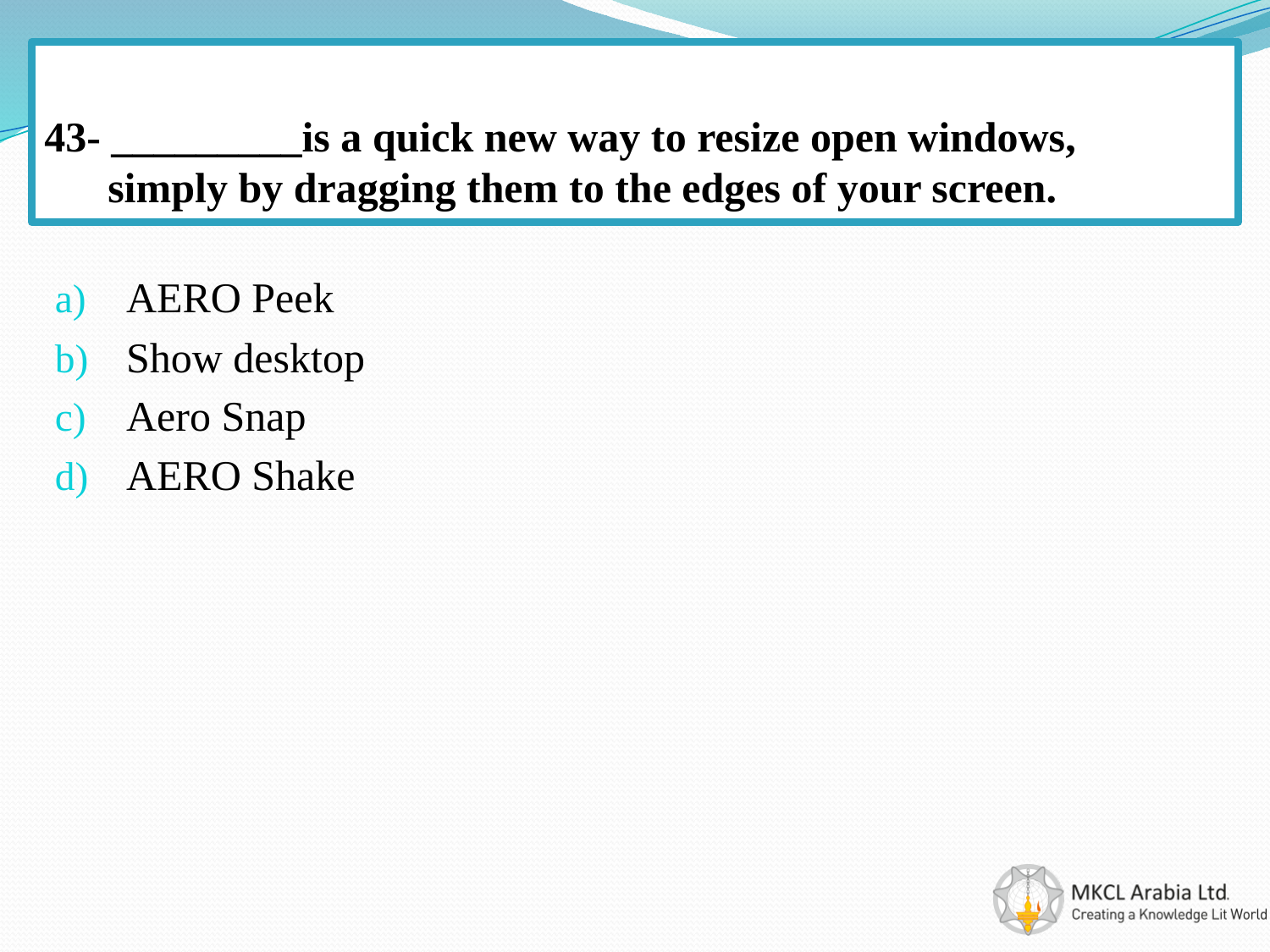

# 43- _________is a quick new way to resize open windows, simply by dragging them to the edges of your screen.
AERO Peek
Show desktop
Aero Snap
AERO Shake